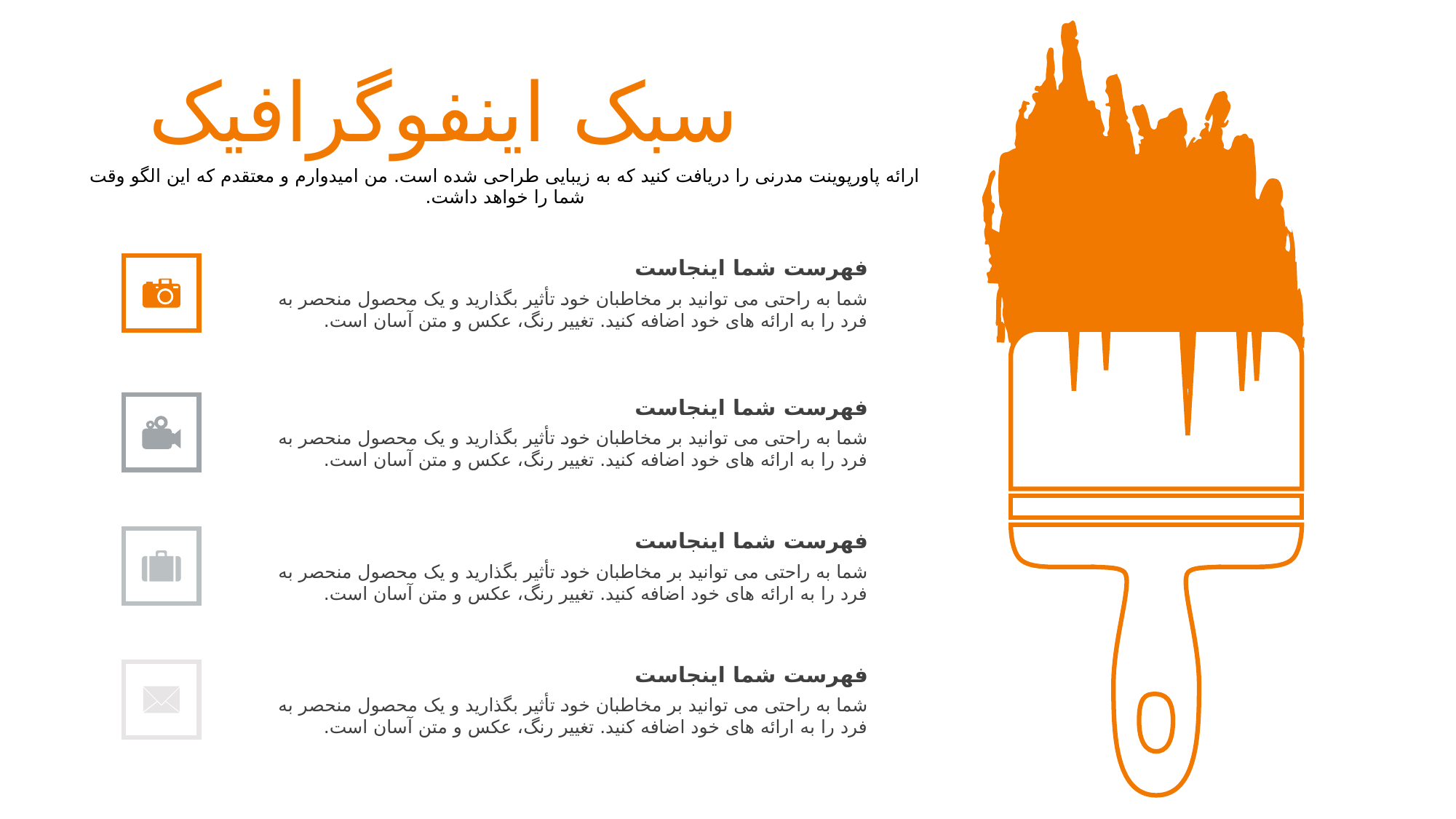

سبک اینفوگرافیک

ارائه پاورپوینت مدرنی را دریافت کنید که به زیبایی طراحی شده است. من امیدوارم و معتقدم که این الگو وقت شما را خواهد داشت.
فهرست شما اینجاست
شما به راحتی می توانید بر مخاطبان خود تأثیر بگذارید و یک محصول منحصر به فرد را به ارائه های خود اضافه کنید. تغییر رنگ، عکس و متن آسان است.

فهرست شما اینجاست
شما به راحتی می توانید بر مخاطبان خود تأثیر بگذارید و یک محصول منحصر به فرد را به ارائه های خود اضافه کنید. تغییر رنگ، عکس و متن آسان است.

فهرست شما اینجاست
شما به راحتی می توانید بر مخاطبان خود تأثیر بگذارید و یک محصول منحصر به فرد را به ارائه های خود اضافه کنید. تغییر رنگ، عکس و متن آسان است.

فهرست شما اینجاست
شما به راحتی می توانید بر مخاطبان خود تأثیر بگذارید و یک محصول منحصر به فرد را به ارائه های خود اضافه کنید. تغییر رنگ، عکس و متن آسان است.